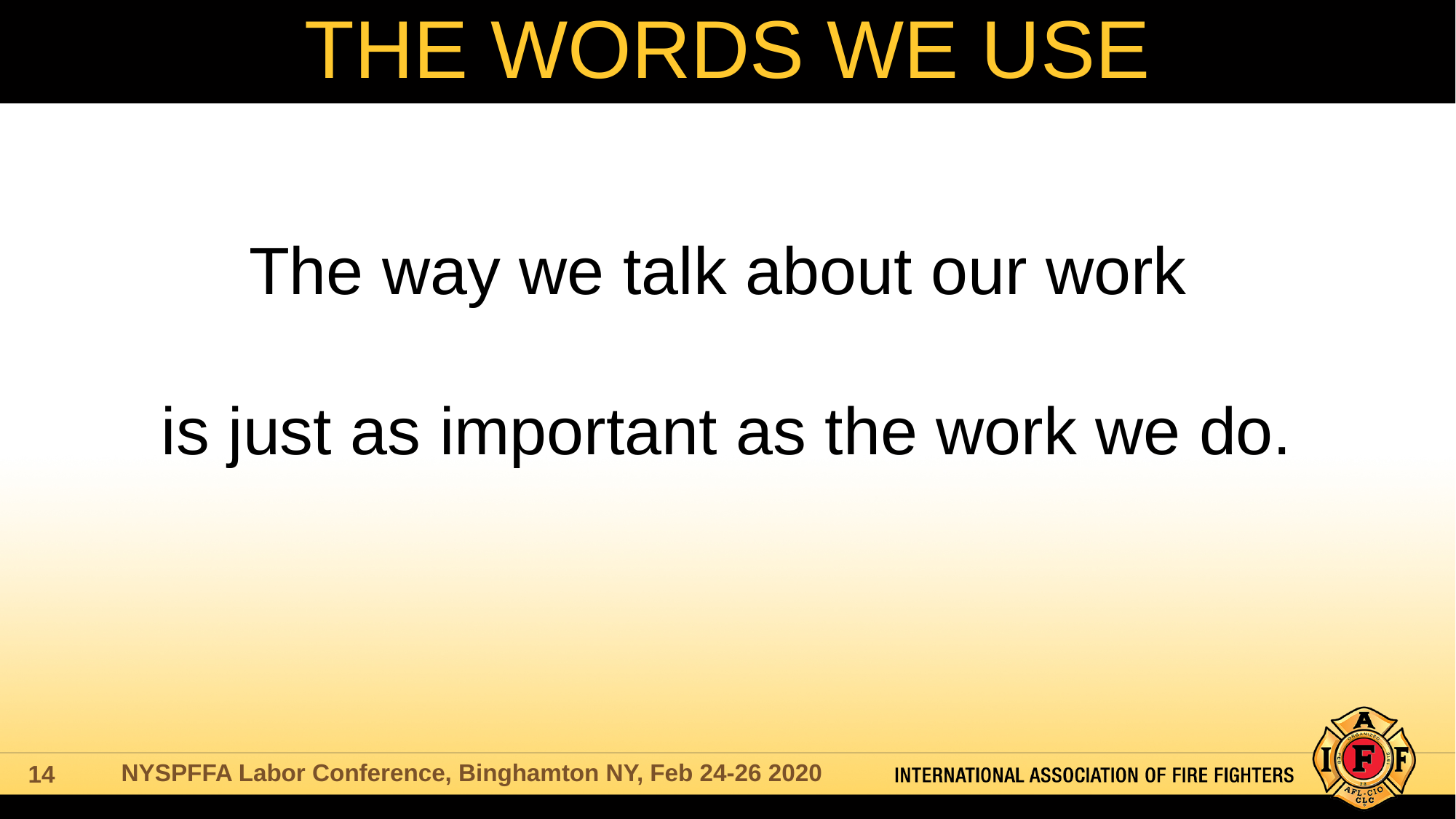

# THE WORDS WE USE
The way we talk about our work

is just as important as the work we do.
NYSPFFA Labor Conference, Binghamton NY, Feb 24-26 2020